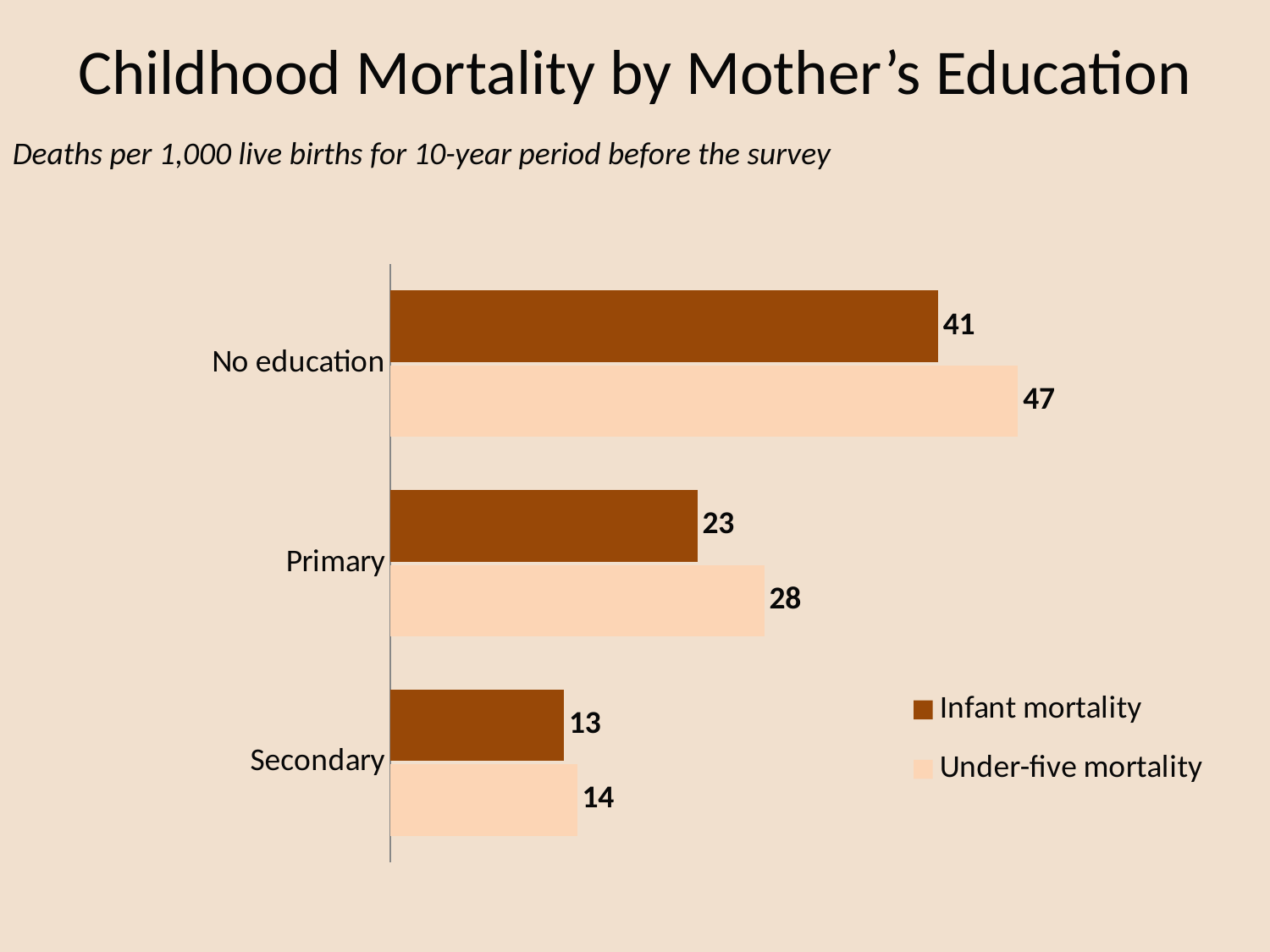

# Childhood Mortality by Mother’s Education
Deaths per 1,000 live births for 10-year period before the survey

### Chart

| Category | Under-five mortality | Infant mortality |
|---|---|---|
| Secondary | 14.0 | 13.0 |
| Primary | 28.0 | 23.0 |
| No education | 47.0 | 41.0 |